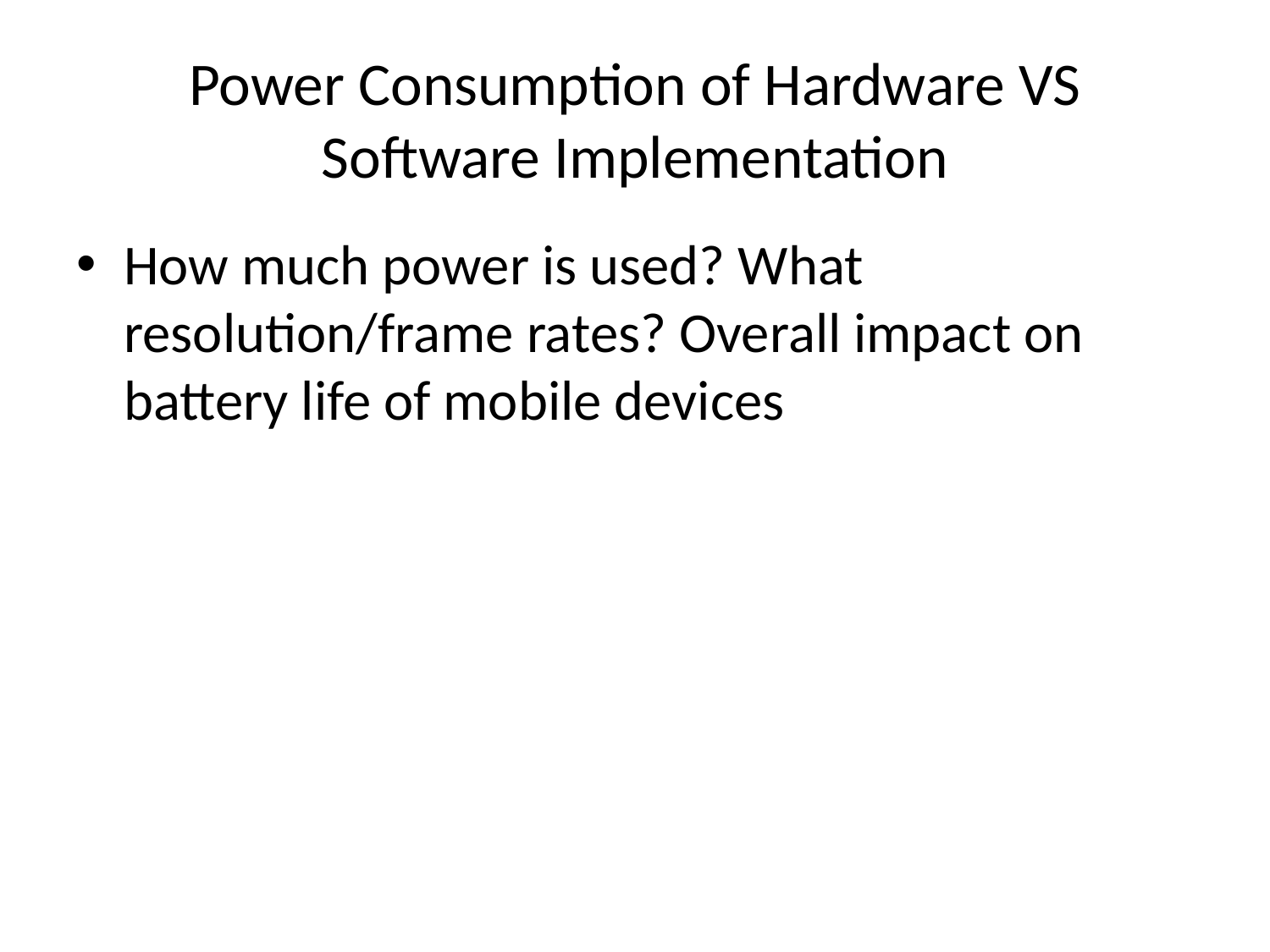

# Power Consumption of Hardware VS Software Implementation
How much power is used? What resolution/frame rates? Overall impact on battery life of mobile devices